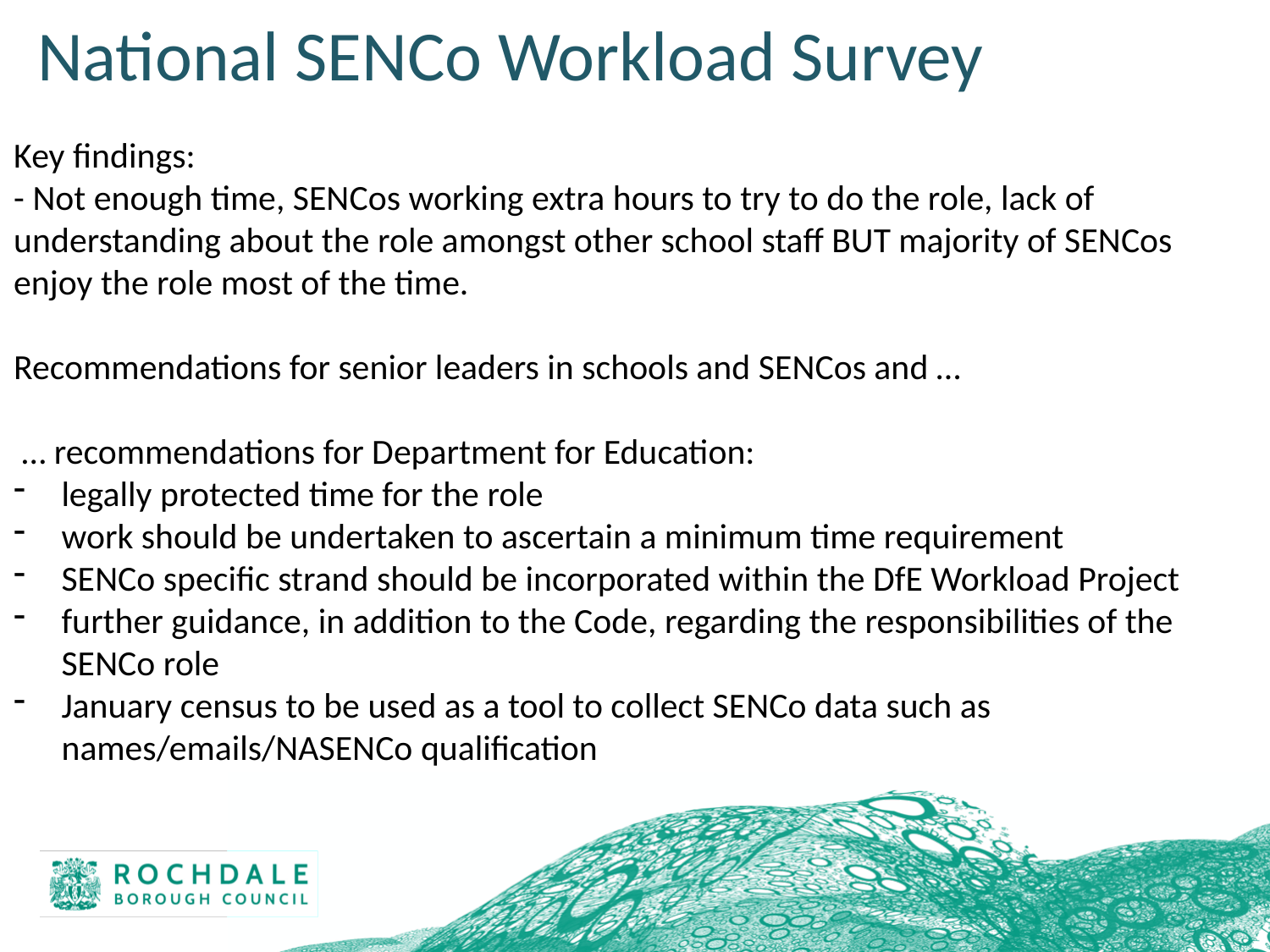

National SENCo Workload Survey
Key findings:
- Not enough time, SENCos working extra hours to try to do the role, lack of understanding about the role amongst other school staff BUT majority of SENCos enjoy the role most of the time.

Recommendations for senior leaders in schools and SENCos and …

 … recommendations for Department for Education:
legally protected time for the role
work should be undertaken to ascertain a minimum time requirement
SENCo specific strand should be incorporated within the DfE Workload Project
further guidance, in addition to the Code, regarding the responsibilities of the SENCo role
January census to be used as a tool to collect SENCo data such as names/emails/NASENCo qualification